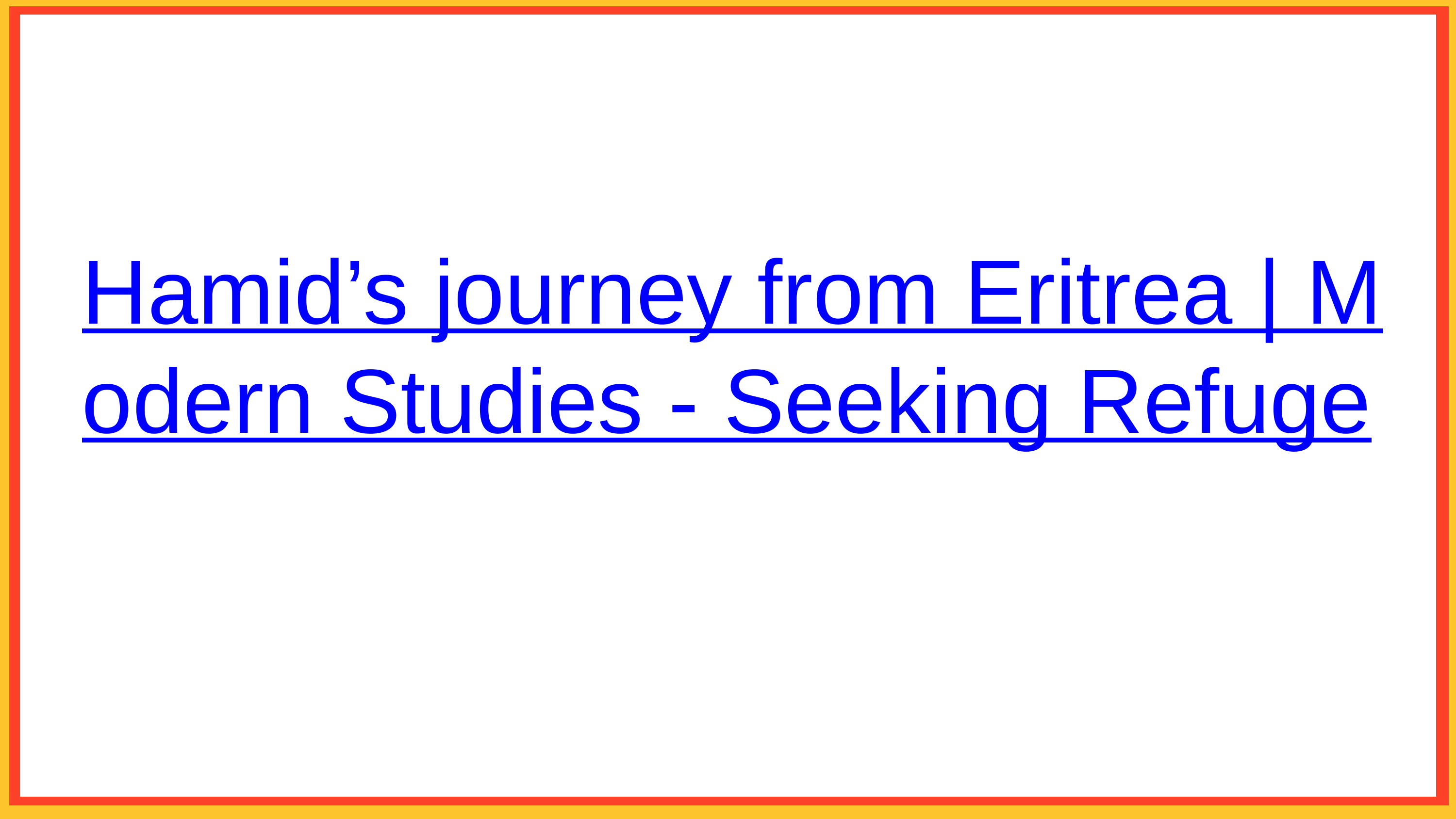

Hamid’s journey from Eritrea | Modern Studies - Seeking Refuge